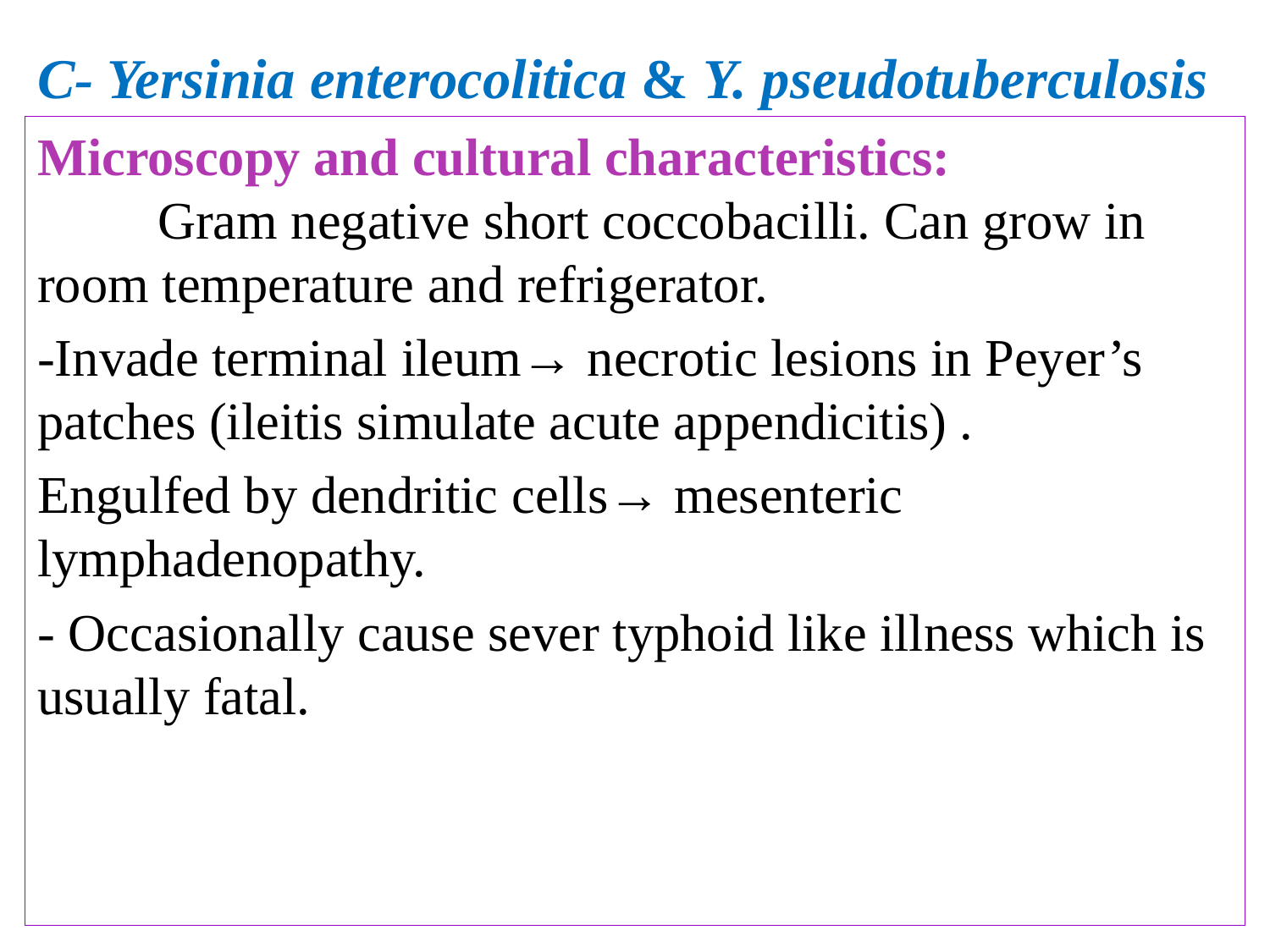

# C- Yersinia enterocolitica & Y. pseudotuberculosis
Microscopy and cultural characteristics:                               Gram negative short coccobacilli. Can grow in room temperature and refrigerator.
-Invade terminal ileum→ necrotic lesions in Peyer’s patches (ileitis simulate acute appendicitis) .
Engulfed by dendritic cells→ mesenteric lymphadenopathy.
- Occasionally cause sever typhoid like illness which is usually fatal.